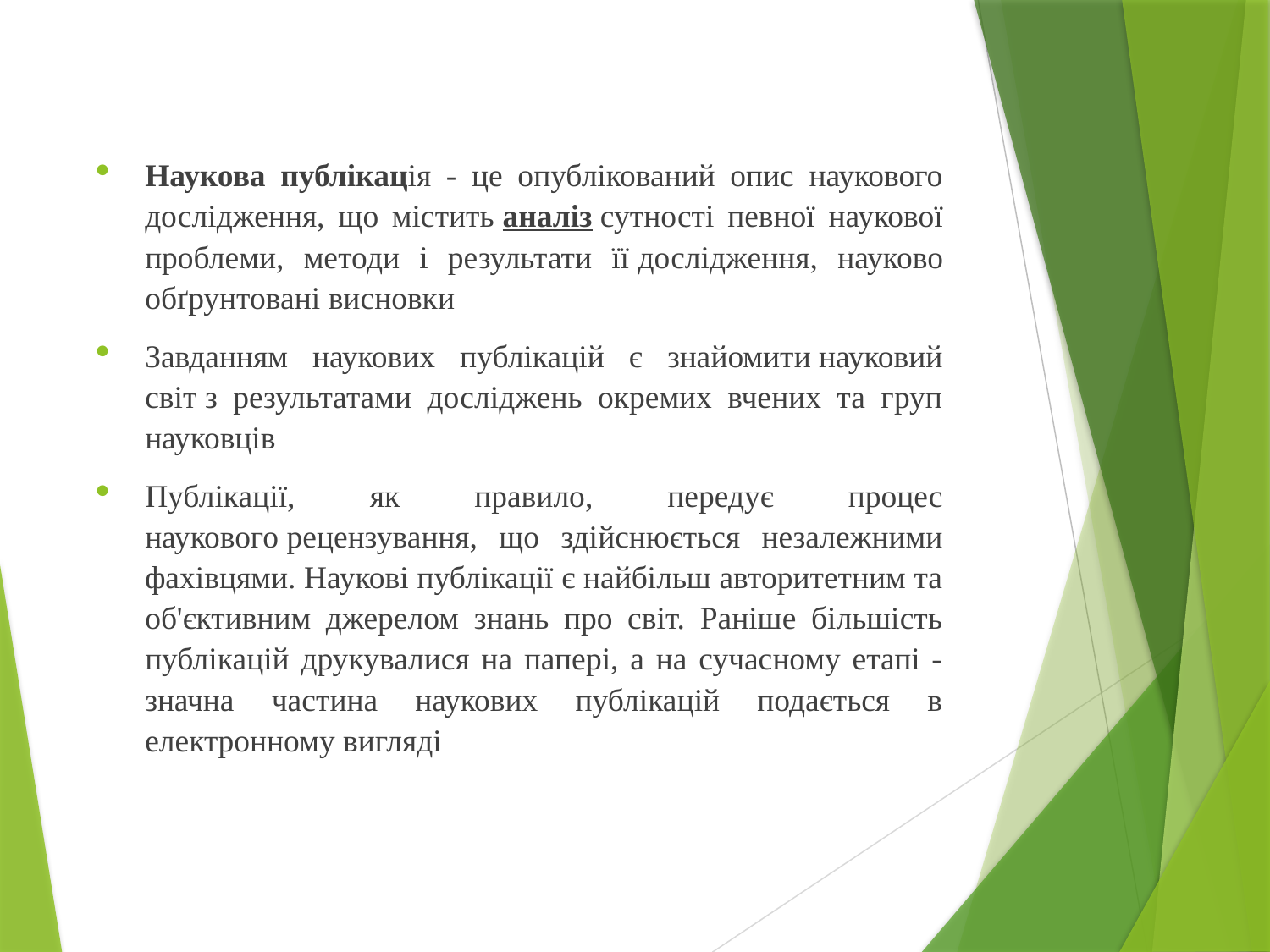

Наукова публікація - це опублікований опис наукового дослідження, що містить аналіз сутності певної наукової проблеми, методи і результати її дослідження, науково обґрунтовані висновки
Завданням наукових публікацій є знайомити науковий світ з результатами досліджень окремих вчених та груп науковців
Публікації, як правило, передує процес наукового рецензування, що здійснюється незалежними фахівцями. Наукові публікації є найбільш авторитетним та об'єктивним джерелом знань про світ. Раніше більшість публікацій друкувалися на папері, а на сучасному етапі -значна частина наукових публікацій подається в електронному вигляді